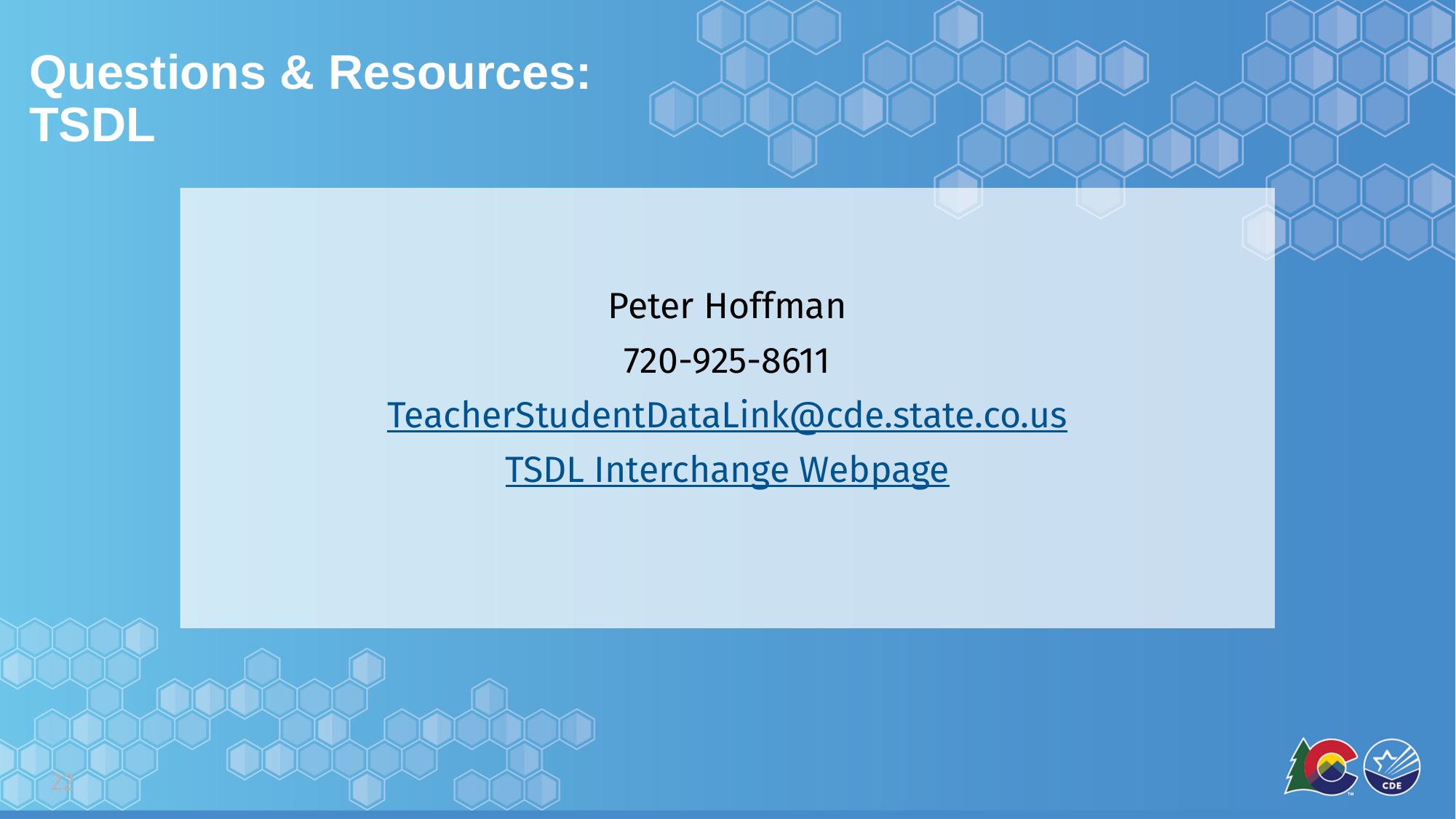

# Questions & Resources: TSDL
Peter Hoffman
720-925-8611
TeacherStudentDataLink@cde.state.co.us
TSDL Interchange Webpage
22